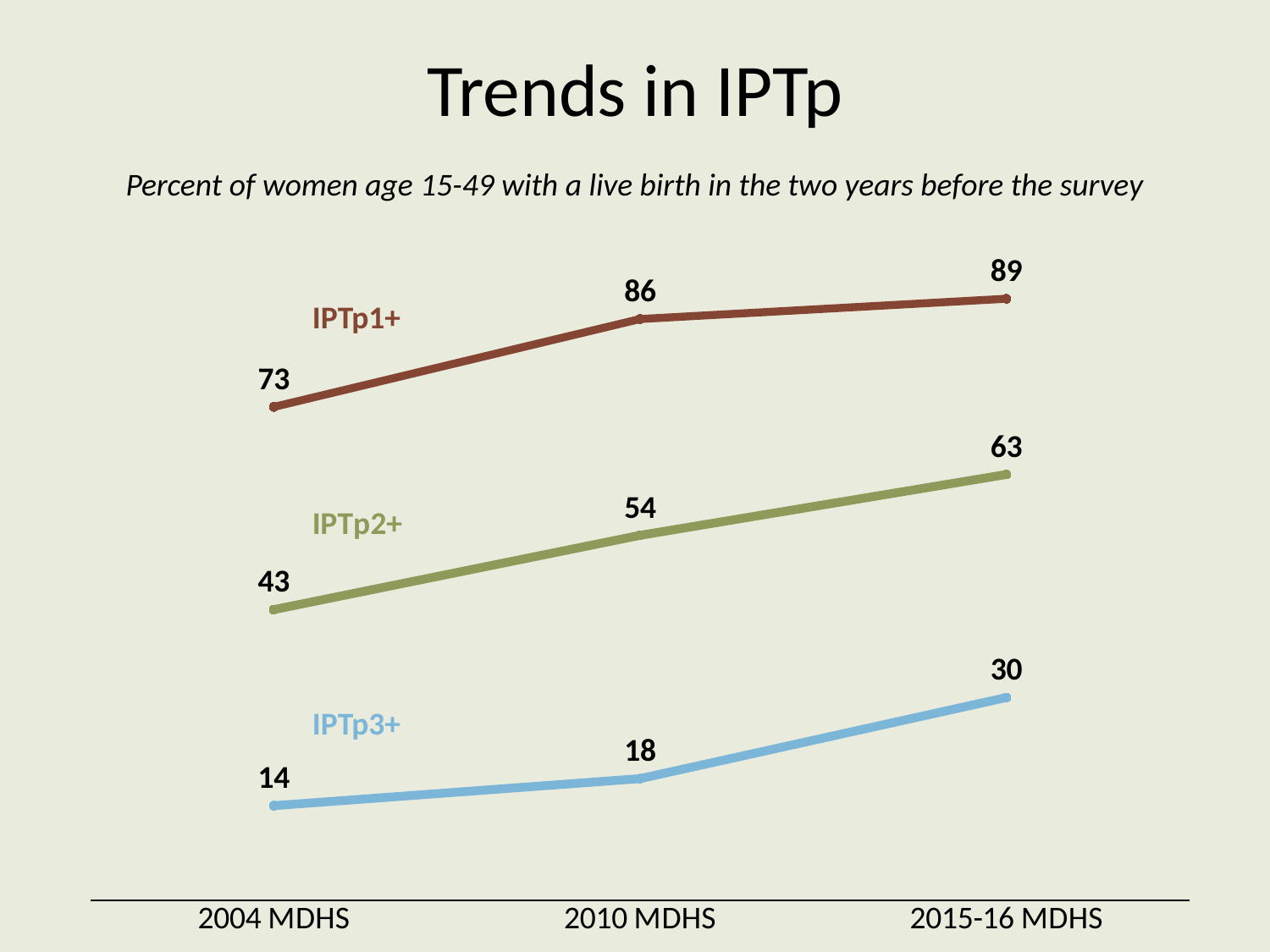

# Trends in IPTp
Percent of women age 15-49 with a live birth in the two years before the survey

### Chart

| Category | IPTp1+ | IPTp2+ | IPTp3+ |
|---|---|---|---|
| 2004 MDHS | 73.0 | 43.0 | 14.0 |
| 2010 MDHS | 86.0 | 54.0 | 18.0 |
| 2015-16 MDHS | 89.0 | 63.0 | 30.0 |
IPTp1+
IPTp3+